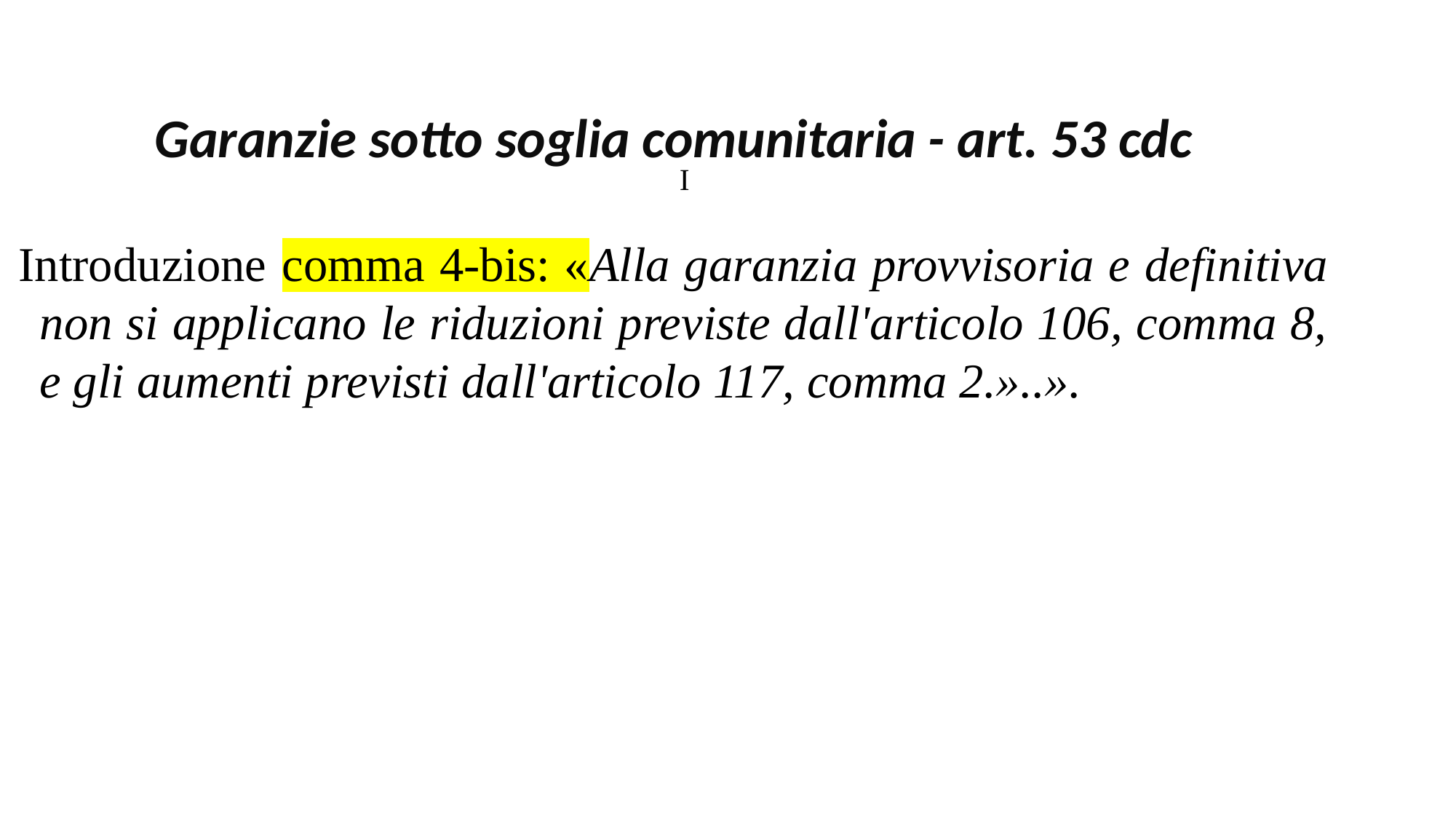

Garanzie sotto soglia comunitaria - art. 53 cdc
	I

Introduzione comma 4-bis: «Alla garanzia provvisoria e definitiva non si applicano le riduzioni previste dall'articolo 106, comma 8, e gli aumenti previsti dall'articolo 117, comma 2.»..».